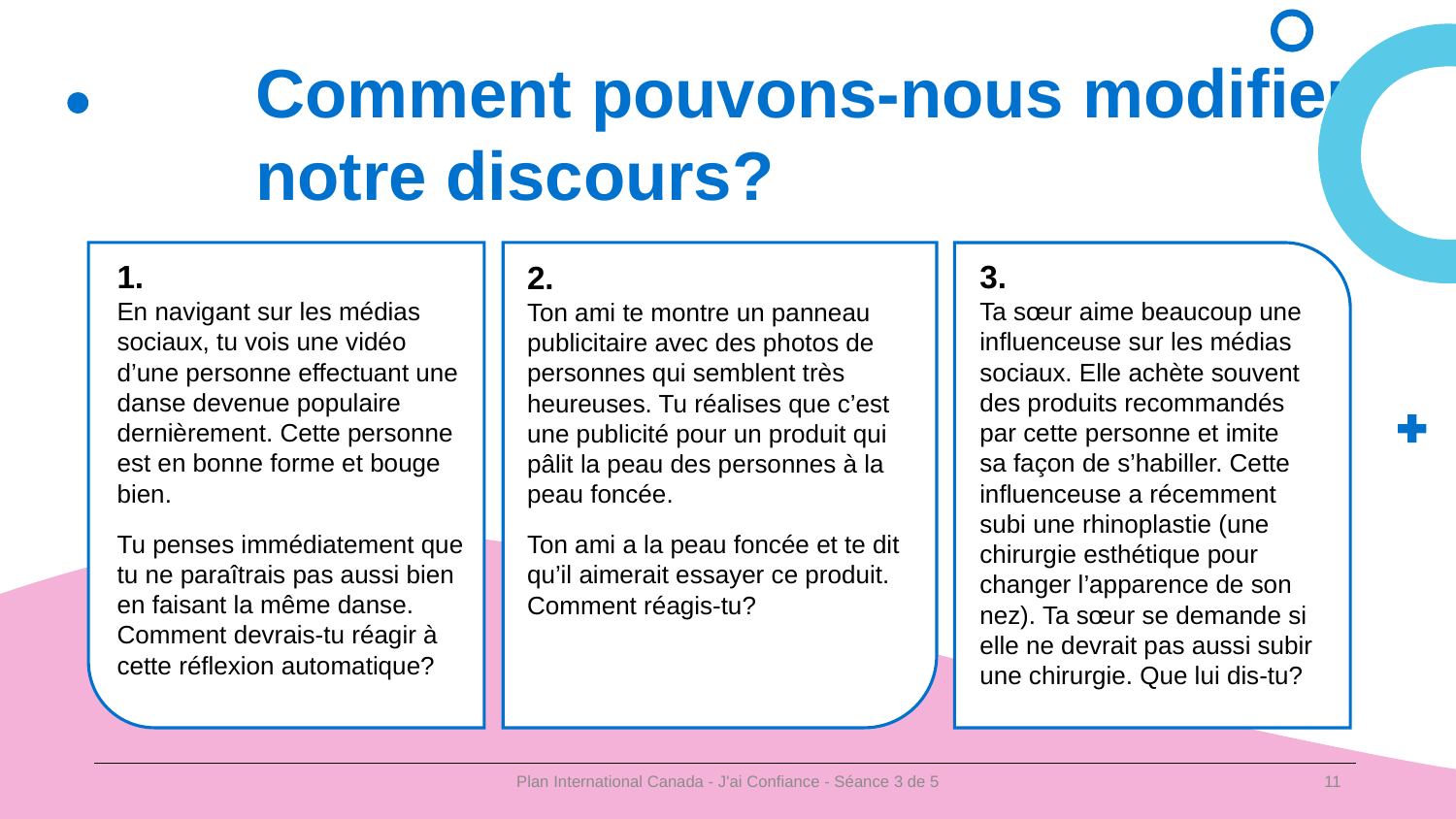

Comment pouvons-nous modifier notre discours?

1.
En navigant sur les médias sociaux, tu vois une vidéo d’une personne effectuant une danse devenue populaire dernièrement. Cette personne est en bonne forme et bouge bien.
Tu penses immédiatement que tu ne paraîtrais pas aussi bien en faisant la même danse. Comment devrais-tu réagir à cette réflexion automatique?
3.
Ta sœur aime beaucoup une influenceuse sur les médias sociaux. Elle achète souvent des produits recommandés
par cette personne et imite
sa façon de s’habiller. Cette influenceuse a récemment
subi une rhinoplastie (une chirurgie esthétique pour changer l’apparence de son nez). Ta sœur se demande si elle ne devrait pas aussi subir une chirurgie. Que lui dis-tu?

2.
Ton ami te montre un panneau publicitaire avec des photos de personnes qui semblent très heureuses. Tu réalises que c’est une publicité pour un produit qui pâlit la peau des personnes à la peau foncée.
Ton ami a la peau foncée et te dit qu’il aimerait essayer ce produit. Comment réagis-tu?

Plan International Canada - J'ai Confiance - Séance 3 de 5
11